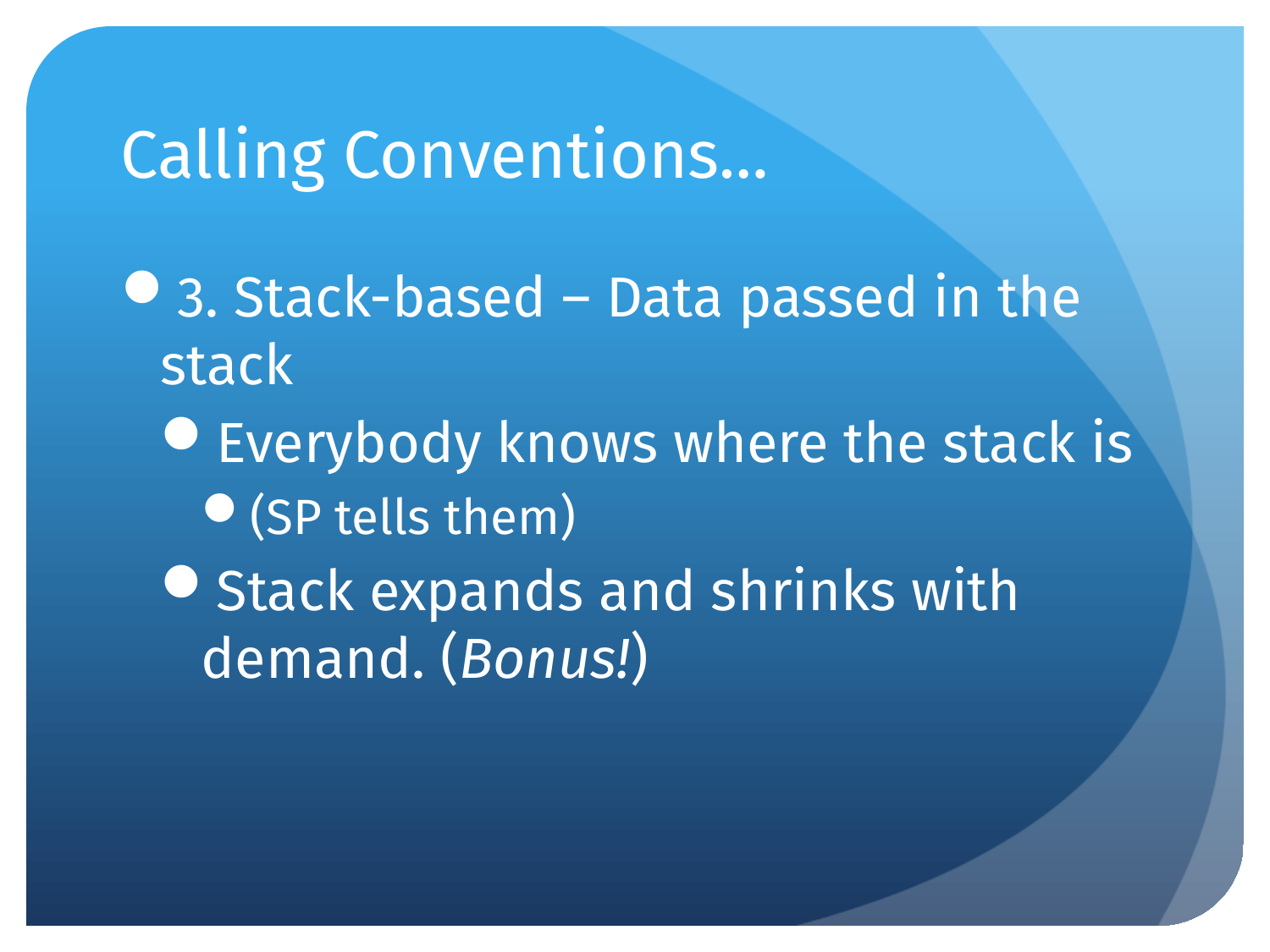

# Calling Conventions…
3. Stack-based – Data passed in the stack
Everybody knows where the stack is
(SP tells them)
Stack expands and shrinks with demand. (Bonus!)